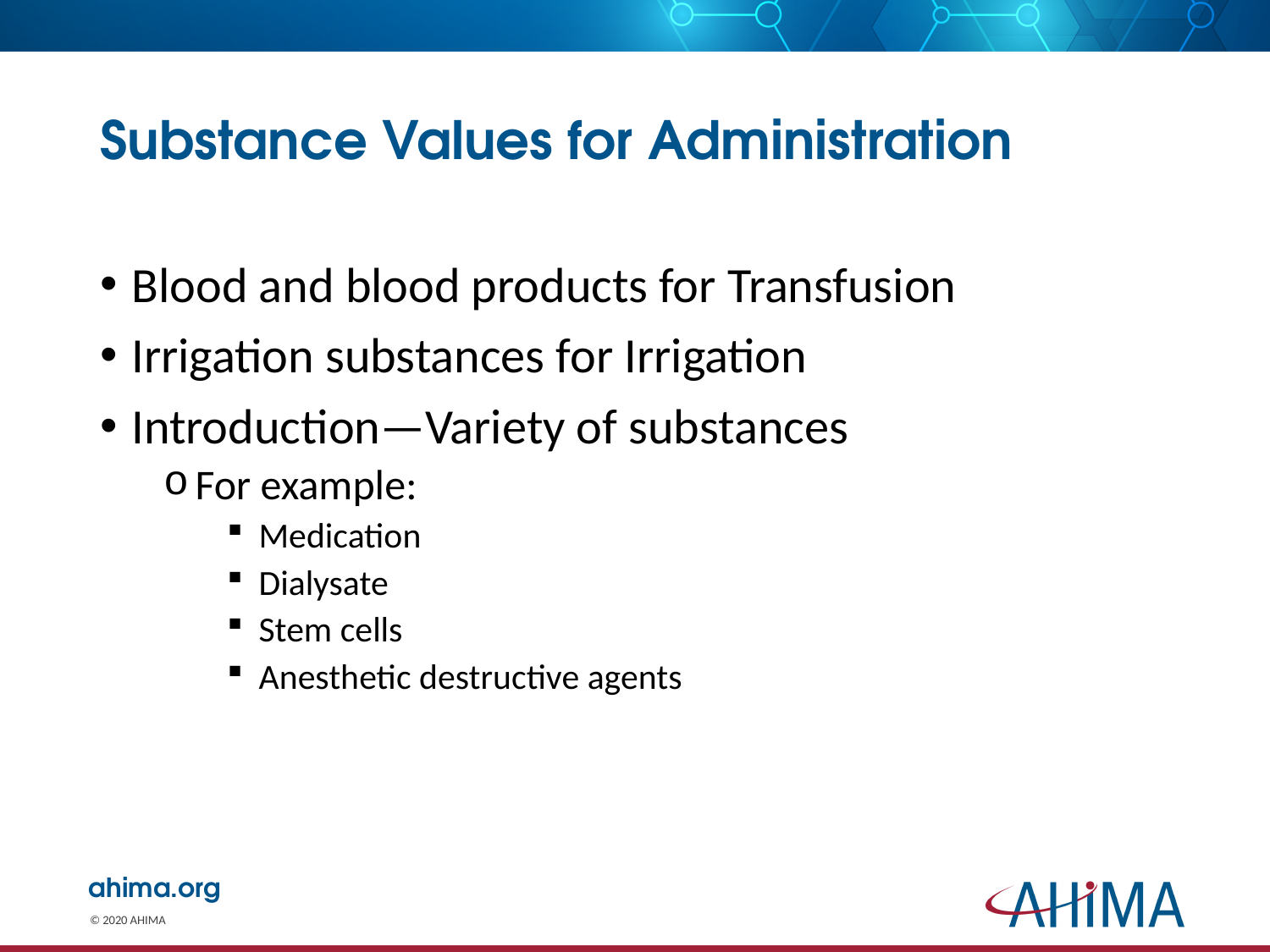

# Substance Values for Administration
Blood and blood products for Transfusion
Irrigation substances for Irrigation
Introduction—Variety of substances
For example:
Medication
Dialysate
Stem cells
Anesthetic destructive agents